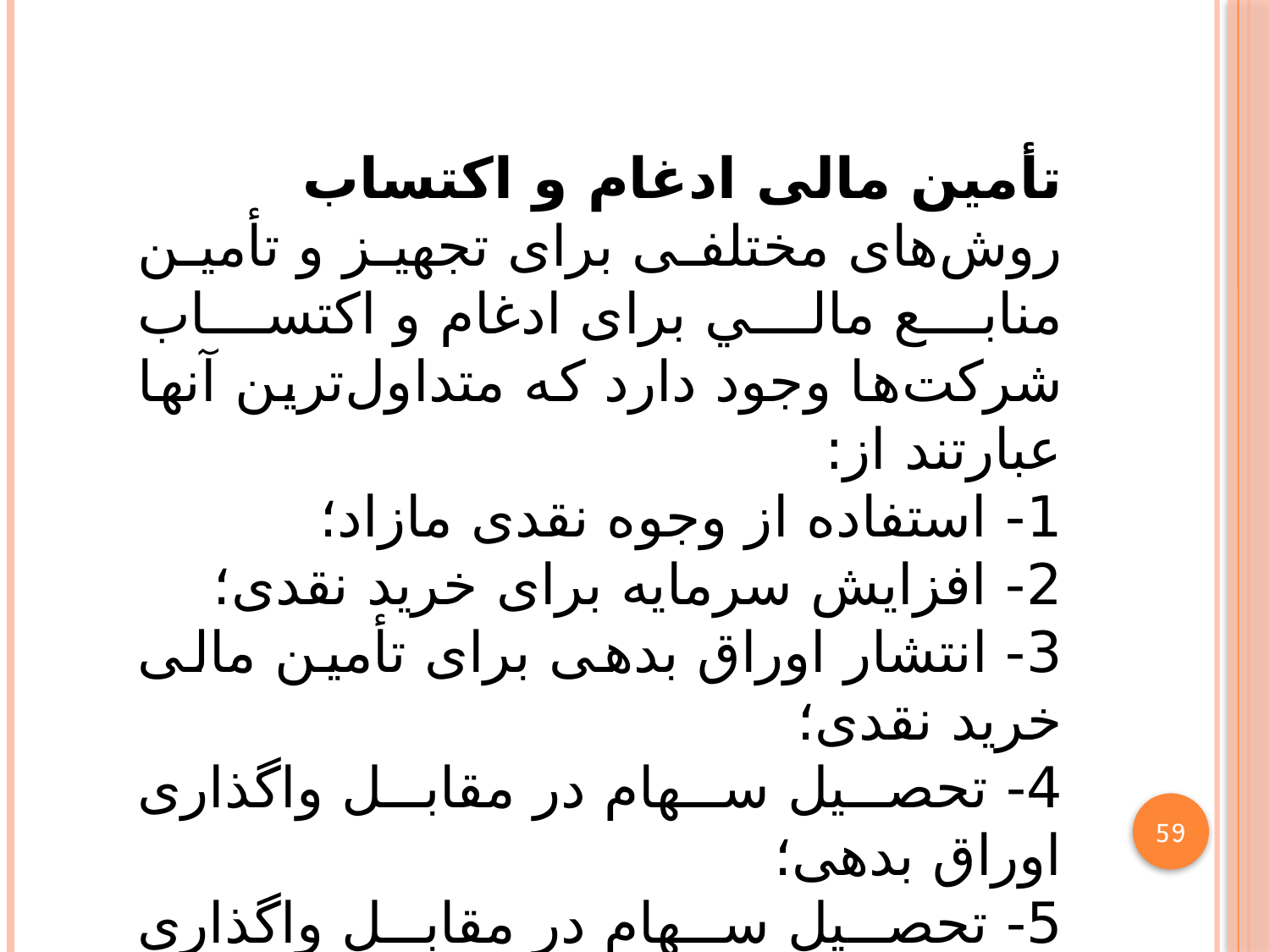

تأمین مالی ادغام و اکتساب
روش‌های مختلفی برای تجهيز و تأمین منابع مالي برای ادغام و اکتساب شرکت‌ها وجود دارد که متداول‌ترين آنها عبارتند از:
1- استفاده از وجوه نقدی مازاد؛
2- افزایش سرمایه برای خرید نقدی؛
3- انتشار اوراق بدهی برای تأمین مالی خرید نقدی؛
4- تحصیل سهام در مقابل واگذاری اوراق بدهی؛
5- تحصیل سهام در مقابل واگذاری سهام.
59